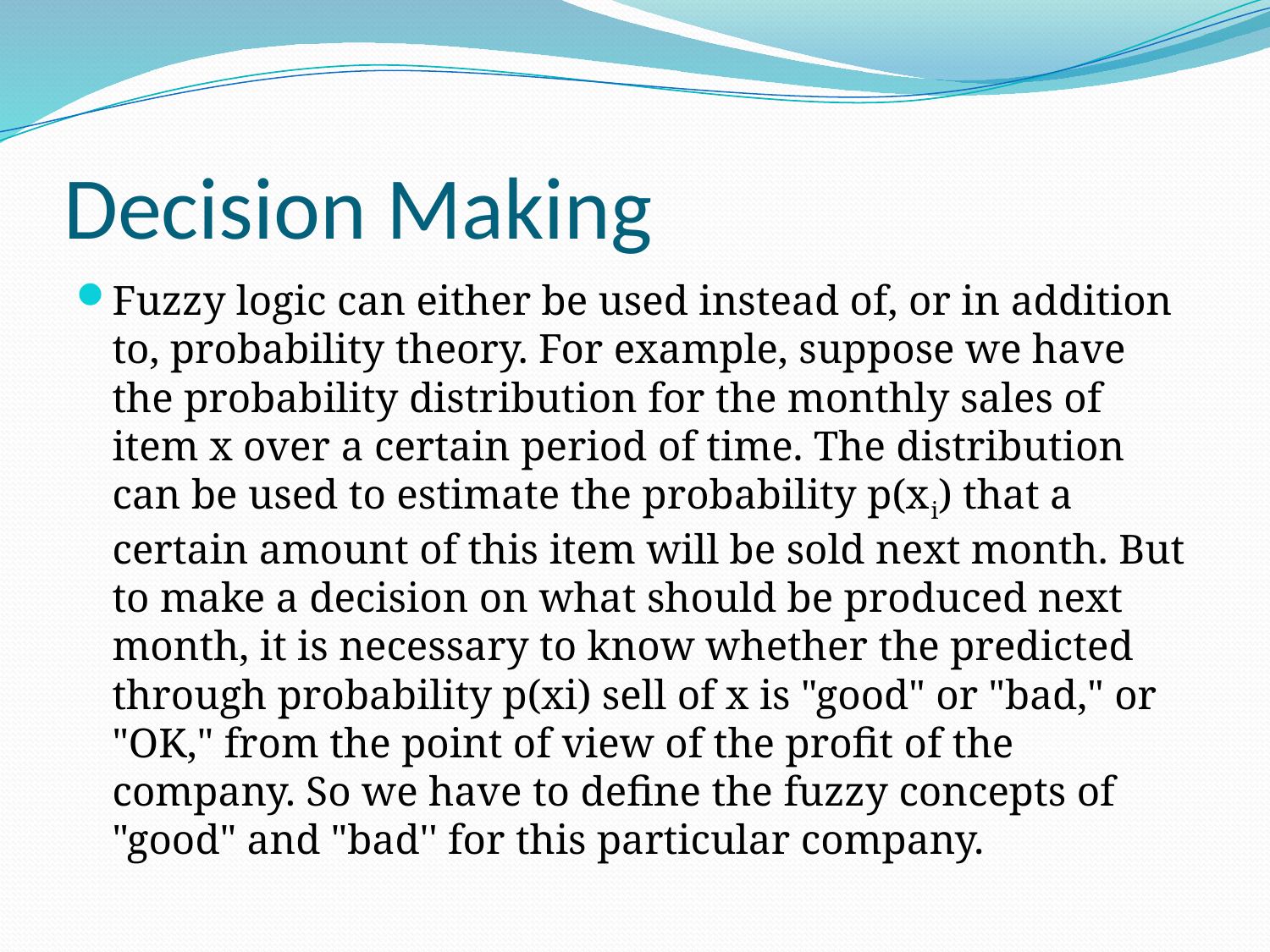

# Decision Making
Fuzzy logic can either be used instead of, or in addition to, probability theory. For example, suppose we have the probability distribution for the monthly sales of item x over a certain period of time. The distribution can be used to estimate the probability p(xi) that a certain amount of this item will be sold next month. But to make a decision on what should be produced next month, it is necessary to know whether the predicted through probability p(xi) sell of x is "good" or "bad," or "OK," from the point of view of the profit of the company. So we have to define the fuzzy concepts of "good" and "bad'' for this particular company.